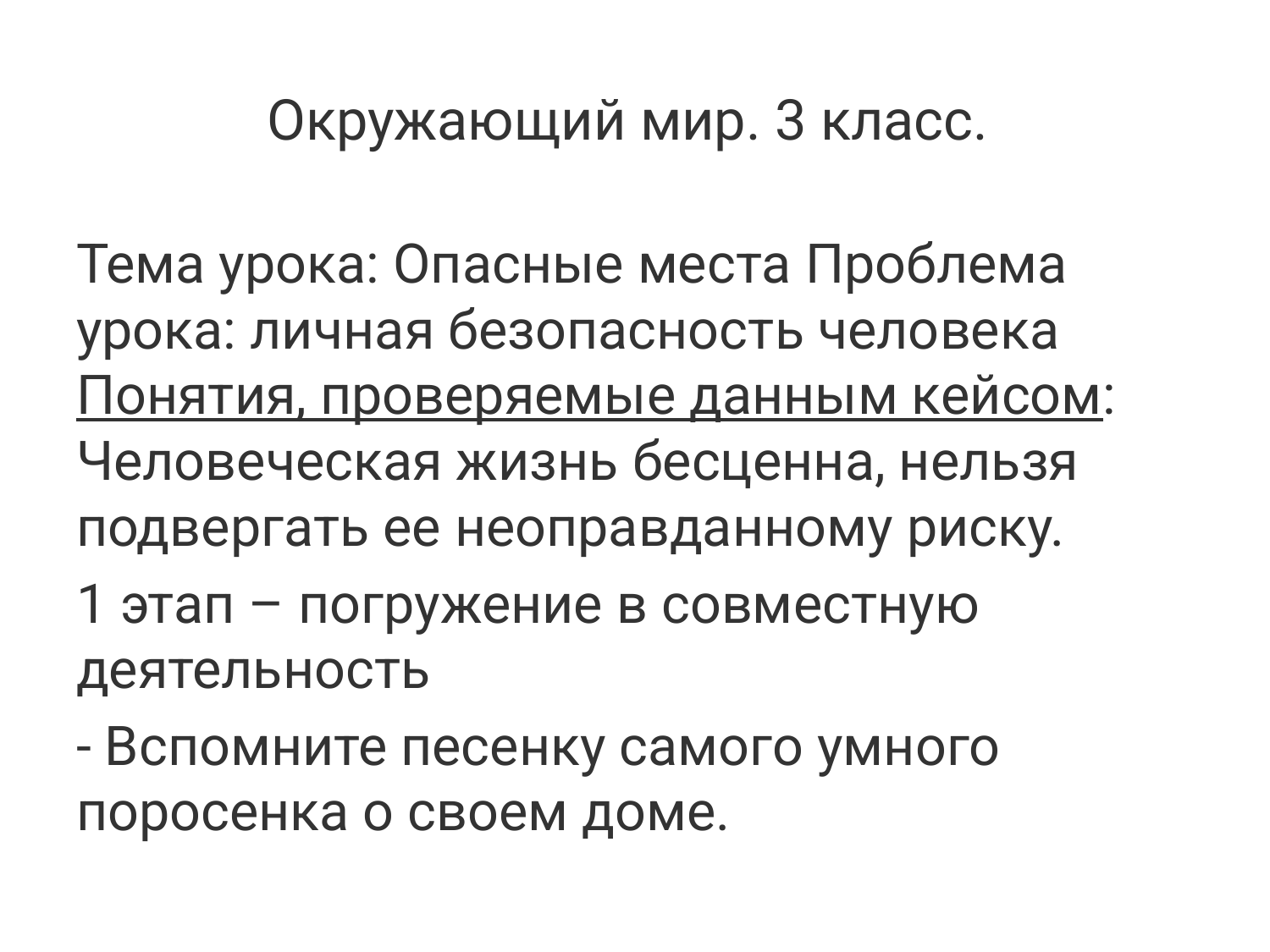

# Окружающий мир. 3 класс.
Тема урока: Опасные места Проблема урока: личная безопасность человека Понятия, проверяемые данным кейсом: Человеческая жизнь бесценна, нельзя подвергать ее неоправданному риску.
1 этап – погружение в совместную деятельность
- Вспомните песенку самого умного поросенка о своем доме.